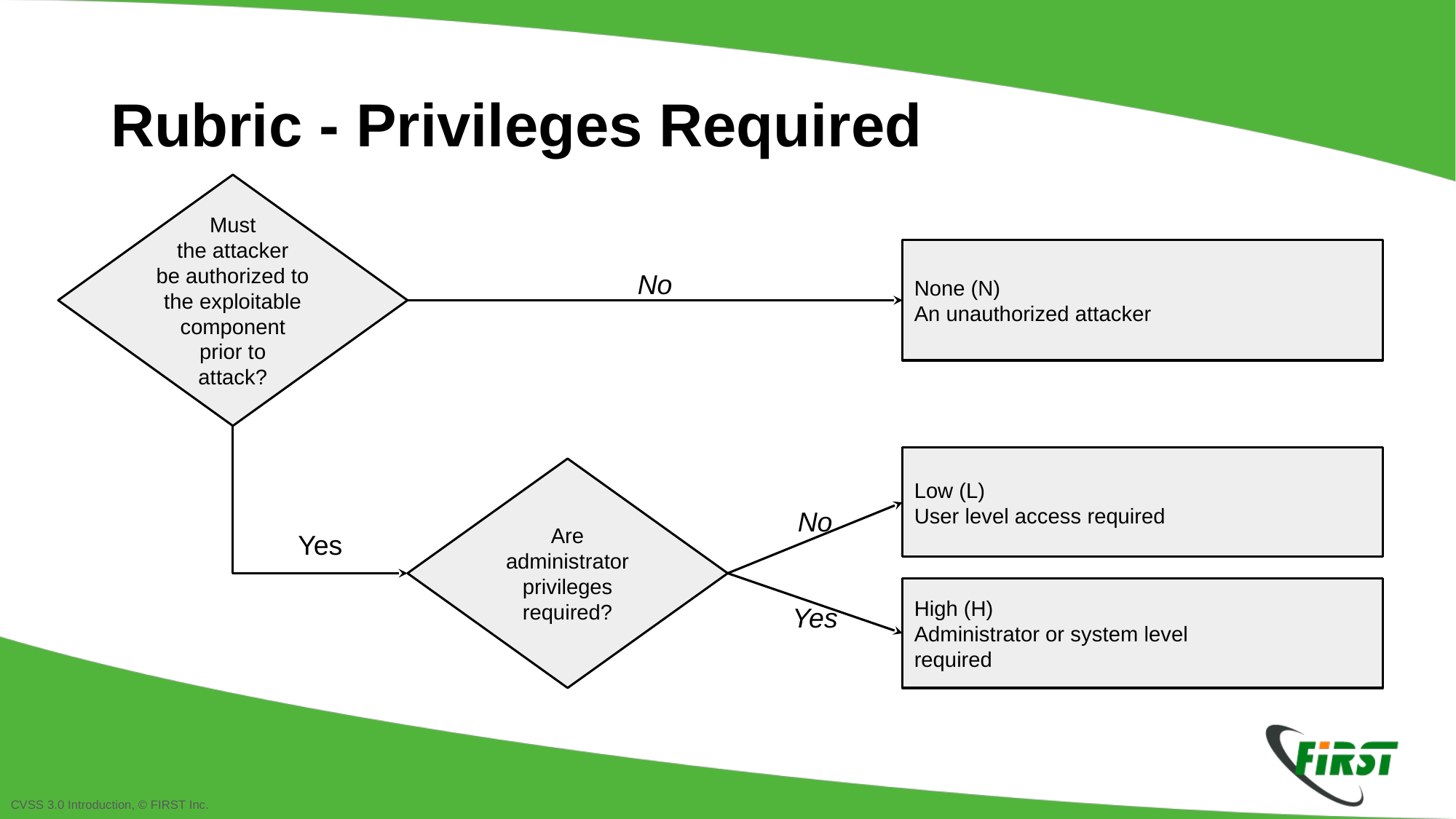

Rubric - Privileges Required
Must
the attacker
be authorized to
the exploitable
component
prior to
attack?

None (N)
An unauthorized attacker
Low (L)
User level access required
Are
administrator
privileges
required?
High (H)
Administrator or system level
required